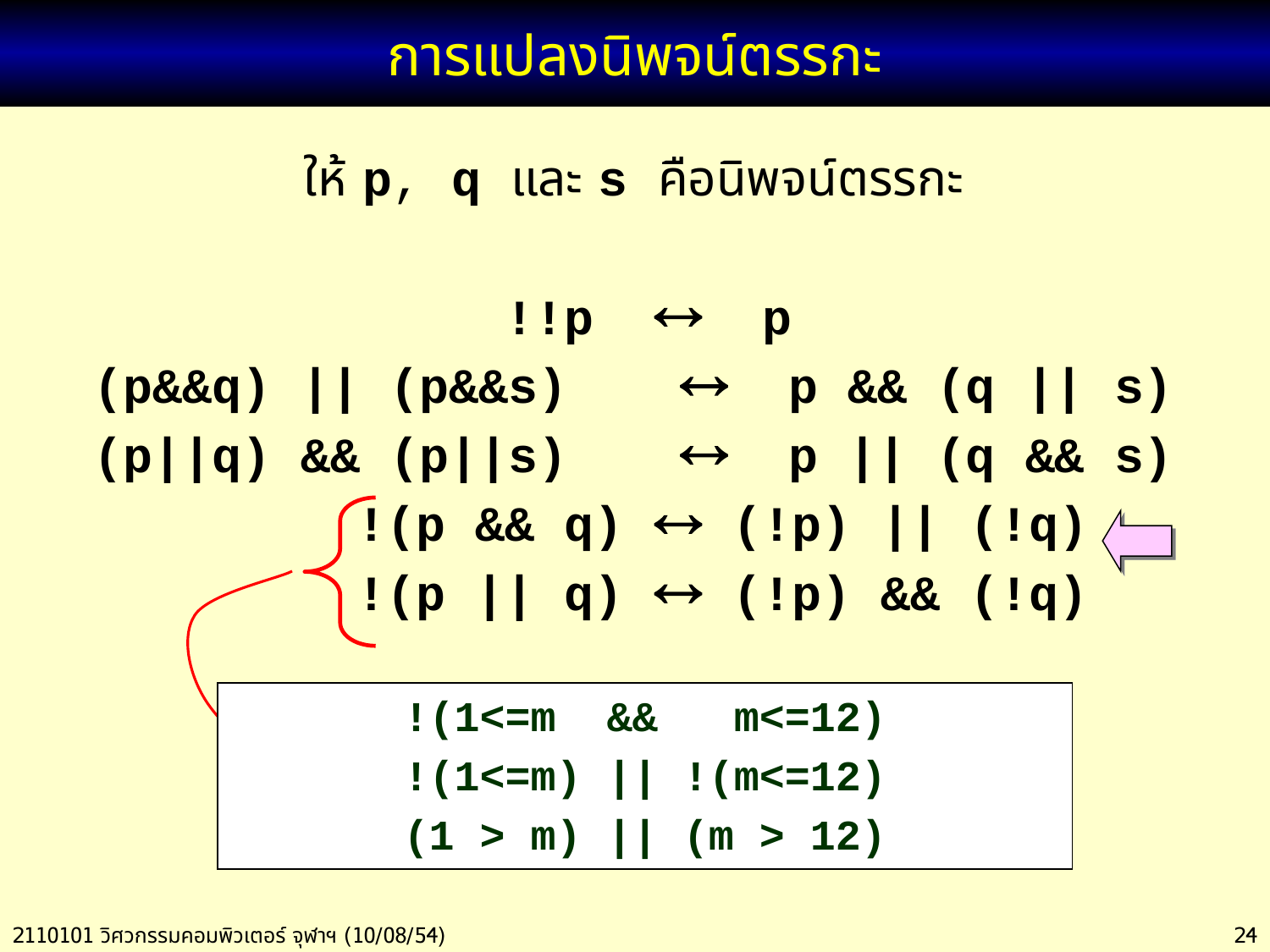

# การแปลงนิพจน์ตรรกะ
ให้ p, q และ s คือนิพจน์ตรรกะ

 !!p  ↔  p
(p&&q) || (p&&s)	 ↔  p && (q || s)
(p||q) && (p||s)	 ↔  p || (q && s)
      !(p && q) ↔ (!p) || (!q)
      !(p || q) ↔ (!p) && (!q)

กฎของเดอ มอร์แกน
(De Morgan's Law)

!(1<=m  &&   m<=12)
!(1<=m) || !(m<=12)
(1 > m) || (m > 12)